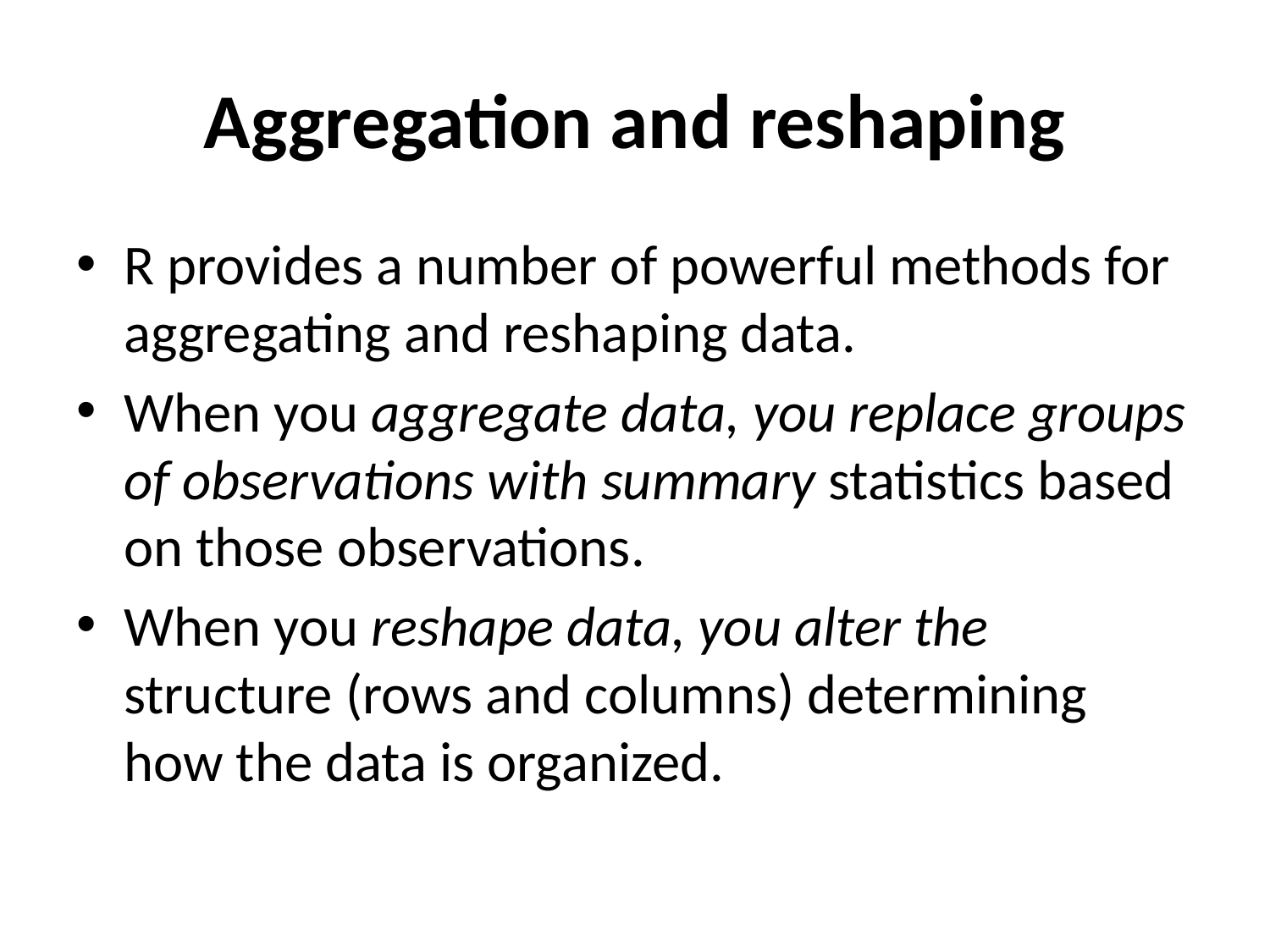

# Aggregation and reshaping
R provides a number of powerful methods for aggregating and reshaping data.
When you aggregate data, you replace groups of observations with summary statistics based on those observations.
When you reshape data, you alter the structure (rows and columns) determining how the data is organized.